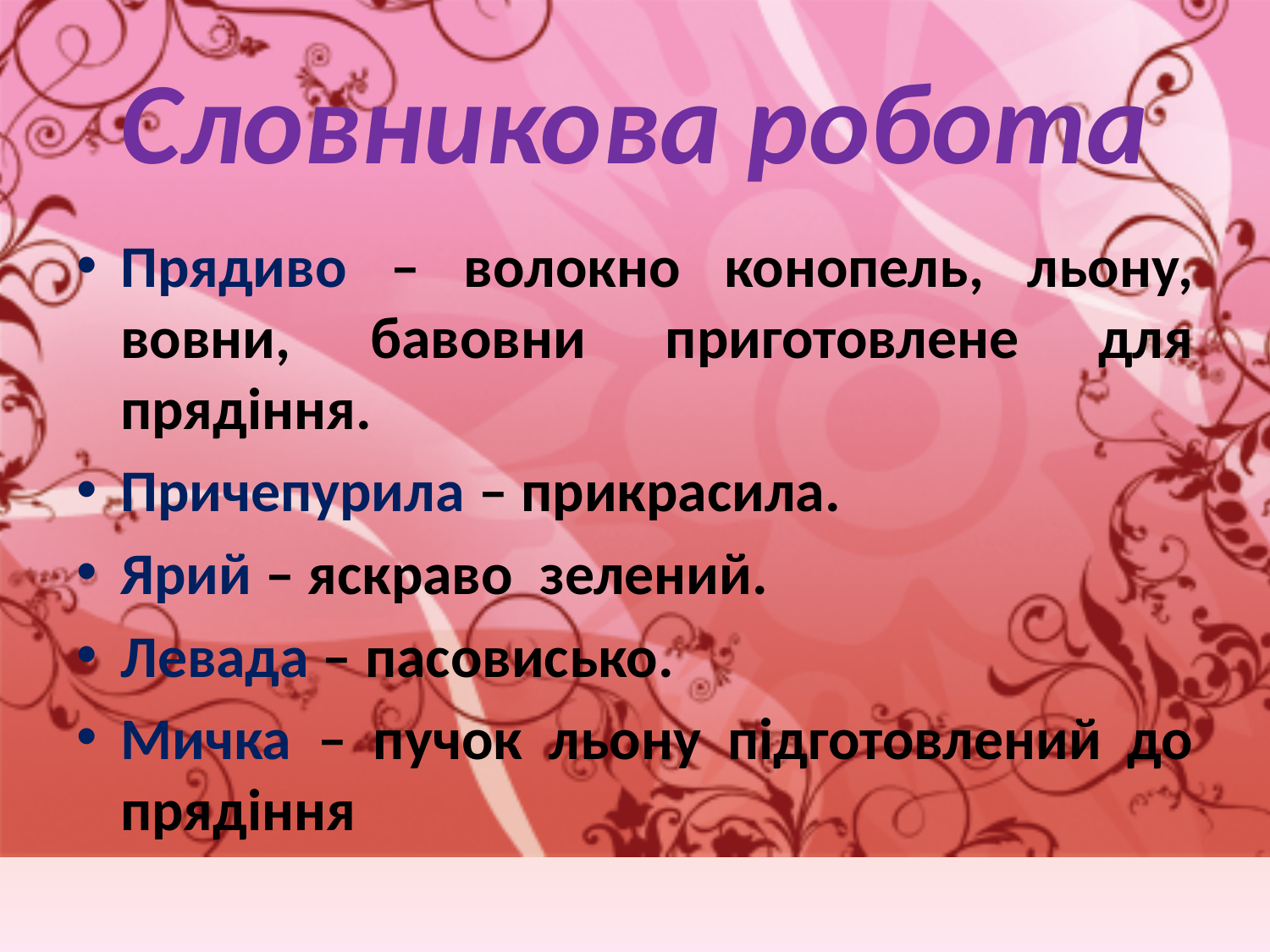

# Словникова робота
Прядиво – волокно конопель, льону, вовни, бавовни приготовлене для прядіння.
Причепурила – прикрасила.
Ярий – яскраво  зелений.
Левада – пасовисько.
Мичка – пучок льону підготовлений до прядіння